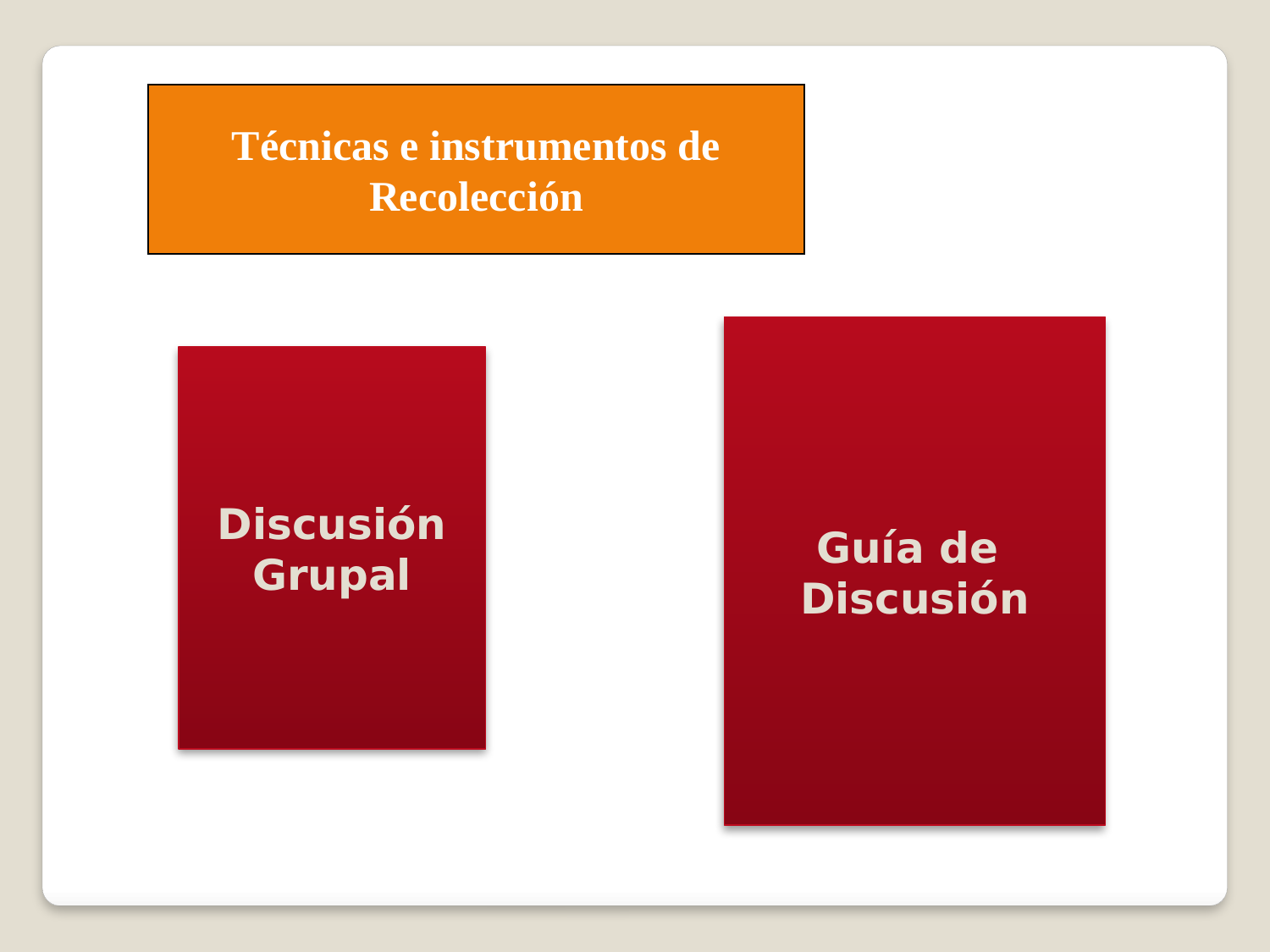

Técnicas e instrumentos de
Recolección
Guía de
Discusión
Discusión
Grupal